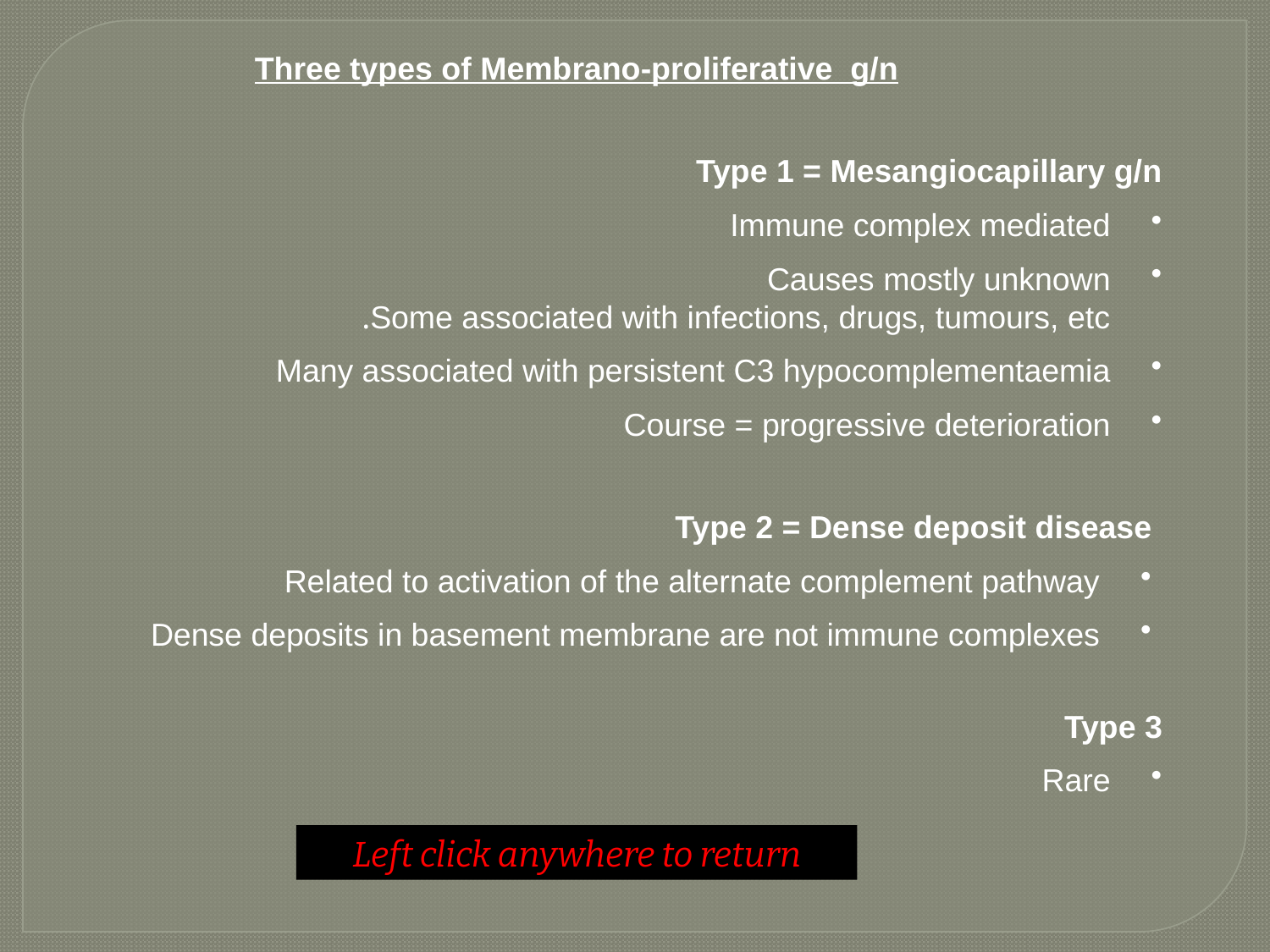

Three types of Membrano-proliferative  g/n
Type 1 = Mesangiocapillary g/n
Immune complex mediated
Causes mostly unknown
Some associated with infections, drugs, tumours, etc.
Many associated with persistent C3 hypocomplementaemia
Course = progressive deterioration

Type 2 = Dense deposit disease
Related to activation of the alternate complement pathway
Dense deposits in basement membrane are not immune complexes
Type 3
Rare
Left click anywhere to return